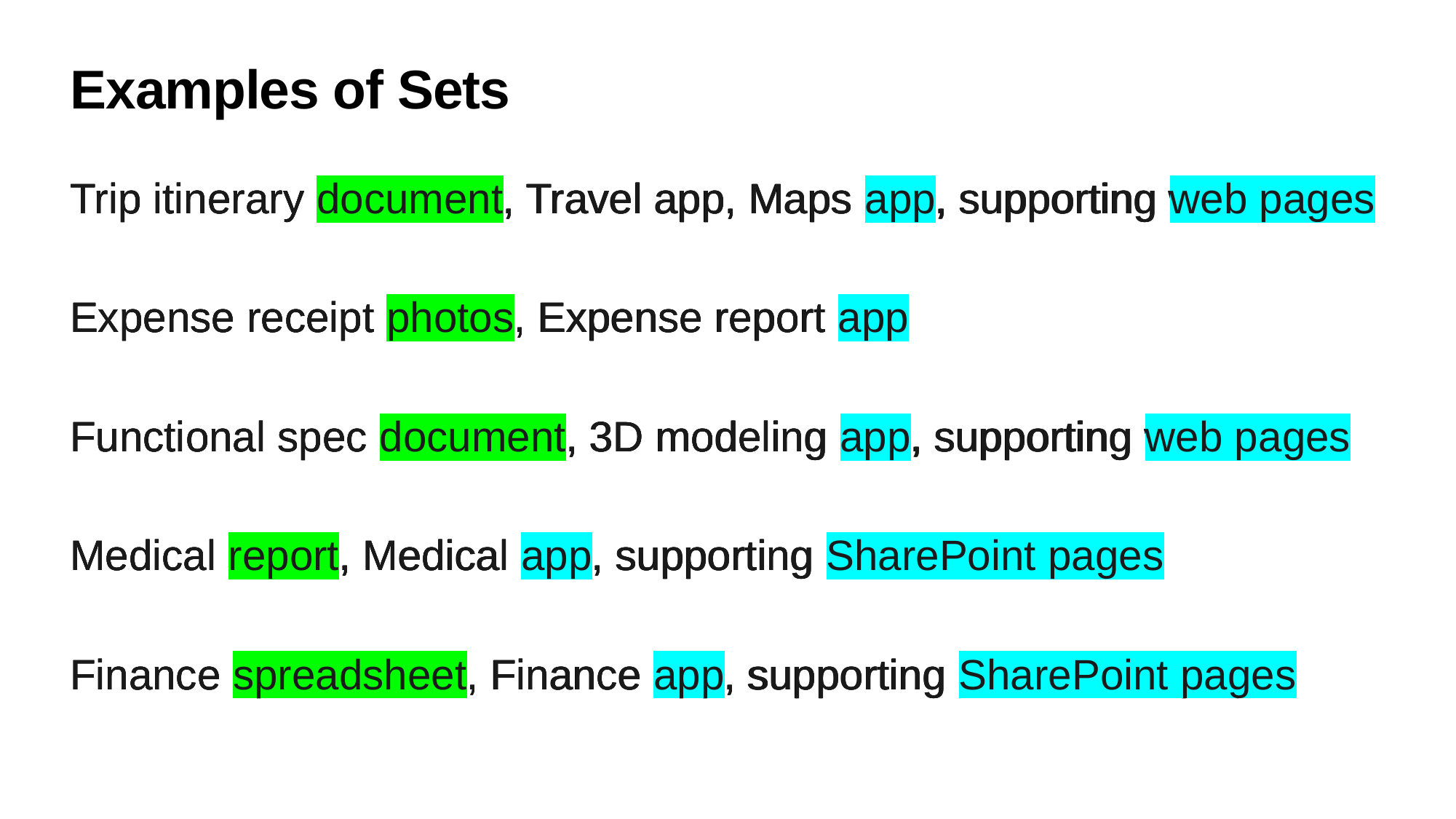

# Examples of Sets
Trip itinerary document, Travel app, Maps app, supporting web pages

Expense receipt photos, Expense report app

Functional spec document, 3D modeling app, supporting web pages

Medical report, Medical app, supporting SharePoint pages

Finance spreadsheet, Finance app, supporting SharePoint pages

Trip itinerary document, Travel app, Maps app, supporting web pages

Expense receipt photos, Expense report app

Functional spec document, 3D modeling app, supporting web pages

Medical report, Medical app, supporting SharePoint pages

Finance spreadsheet, Finance app, supporting SharePoint pages

Trip itinerary document, Travel app, Maps app, supporting web pages

Expense receipt photos, Expense report app

Functional spec document, 3D modeling app, supporting web pages

Medical report, Medical app, supporting SharePoint pages

Finance spreadsheet, Finance app, supporting SharePoint pages

Trip itinerary document, Travel app, Maps app, supporting web pages

Expense receipt photos, Expense report app

Functional spec document, 3D modeling app, supporting web pages

Medical report, Medical app, supporting SharePoint pages

Finance spreadsheet, Finance app, supporting SharePoint pages